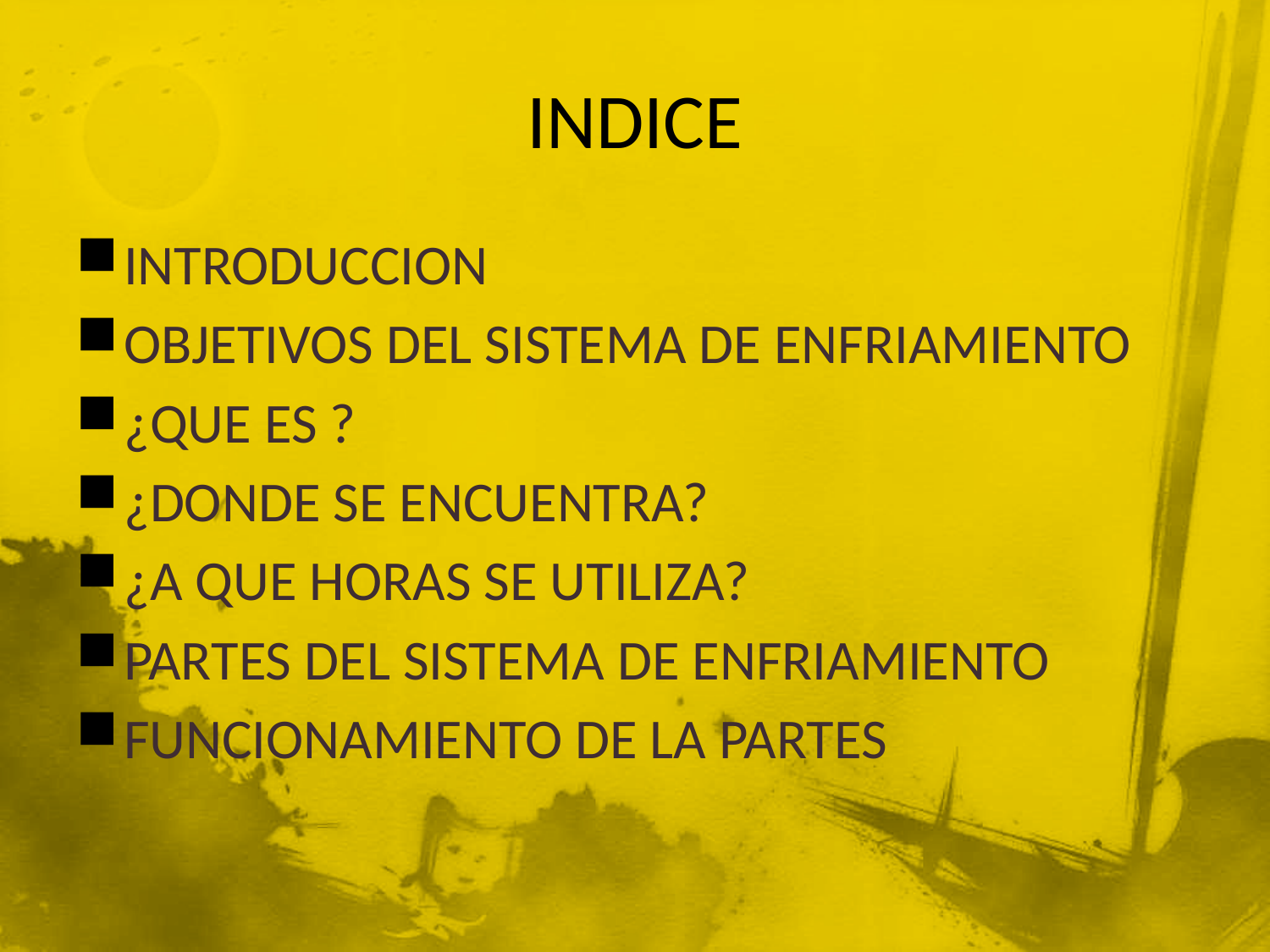

# INDICE
INTRODUCCION
OBJETIVOS DEL SISTEMA DE ENFRIAMIENTO
¿QUE ES ?
¿DONDE SE ENCUENTRA?
¿A QUE HORAS SE UTILIZA?
PARTES DEL SISTEMA DE ENFRIAMIENTO
FUNCIONAMIENTO DE LA PARTES